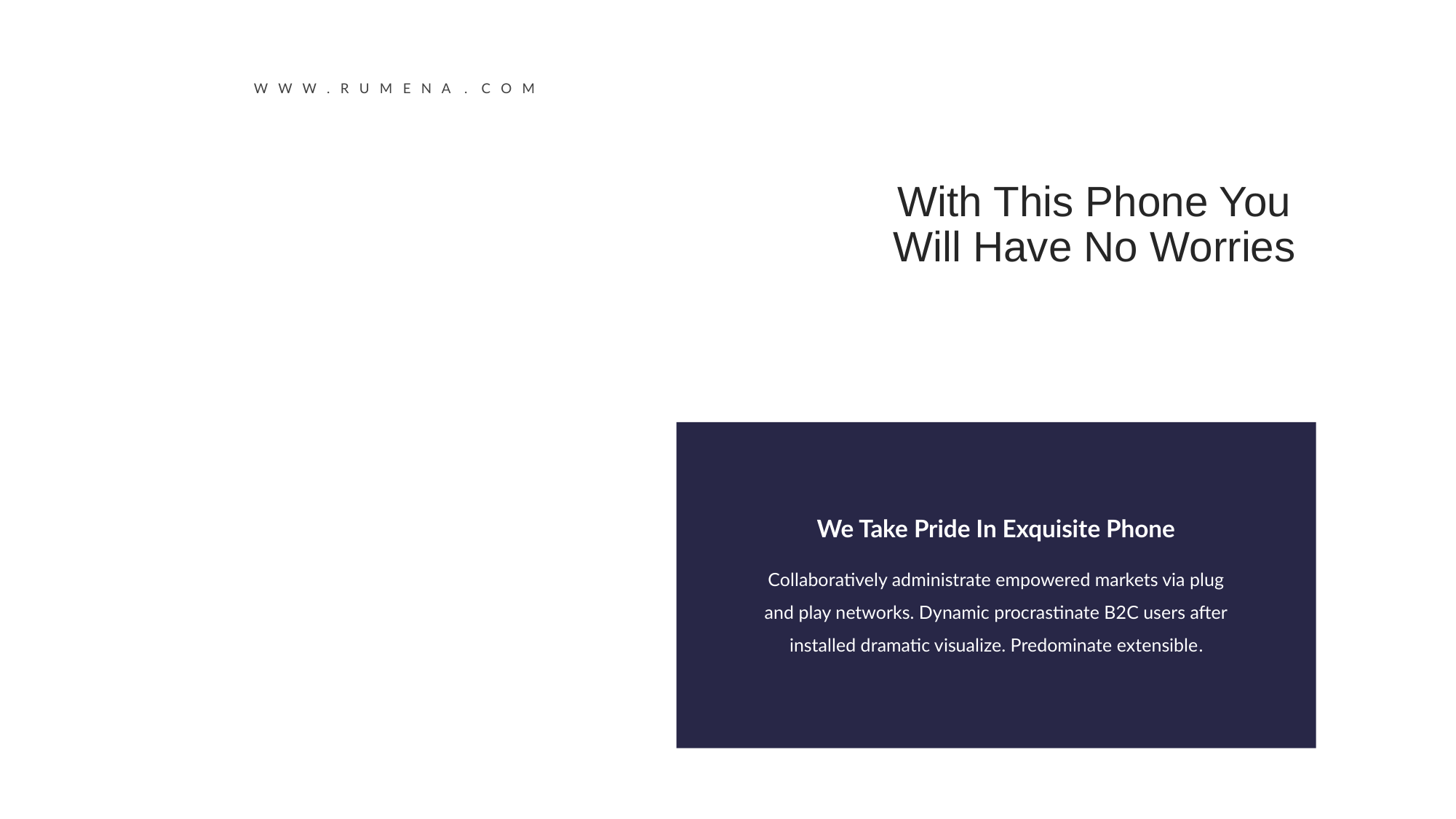

W   W   W   .   R   U   M   E   N   A    .    C   O   M

With This Phone You Will Have No Worries

We Take Pride In Exquisite Phone
Collaboratively administrate empowered markets via plug and play networks. Dynamic procrastinate B2C users after installed dramatic visualize. Predominate extensible.